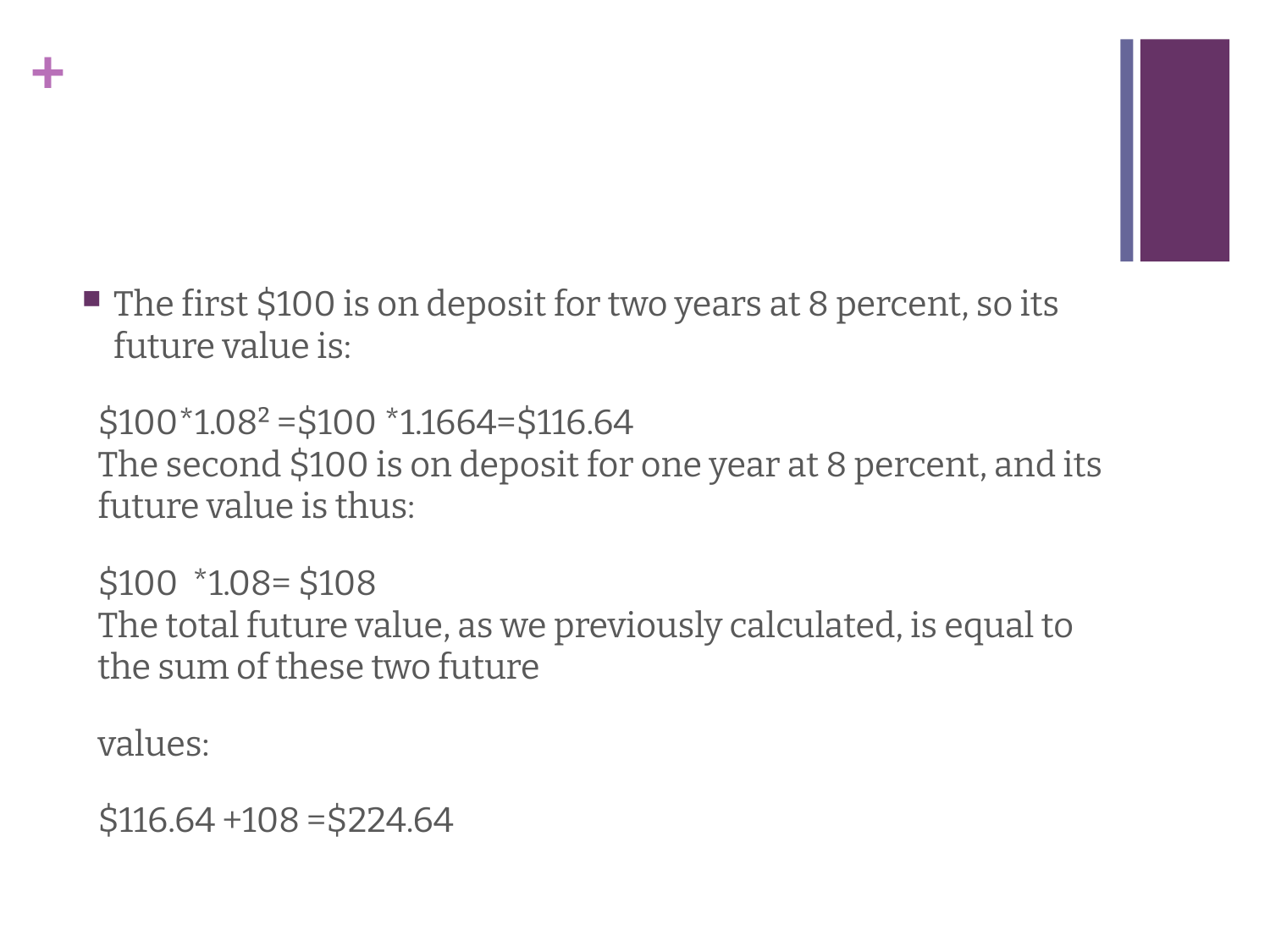

#
The first $100 is on deposit for two years at 8 percent, so its future value is:
	$100*1.08² =$100 *1.1664=$116.64
The second $100 is on deposit for one year at 8 percent, and its future value is thus:
	$100  *1.08= $108
The total future value, as we previously calculated, is equal to the sum of these two future
values:
	$116.64 +108 =$224.64